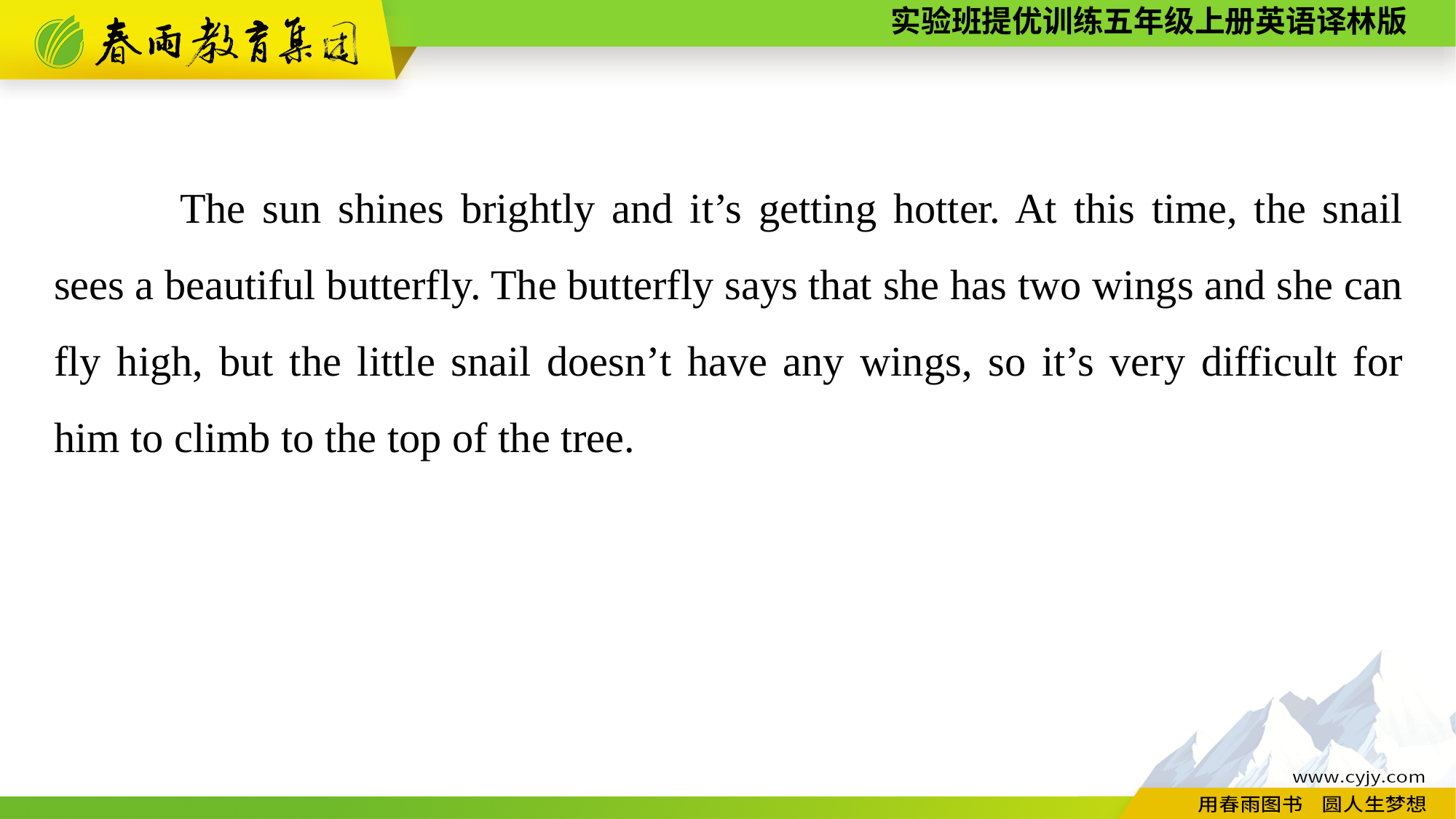

The sun shines brightly and it’s getting hotter. At this time, the snail sees a beautiful butterfly. The butterfly says that she has two wings and she can fly high, but the little snail doesn’t have any wings, so it’s very difficult for him to climb to the top of the tree.